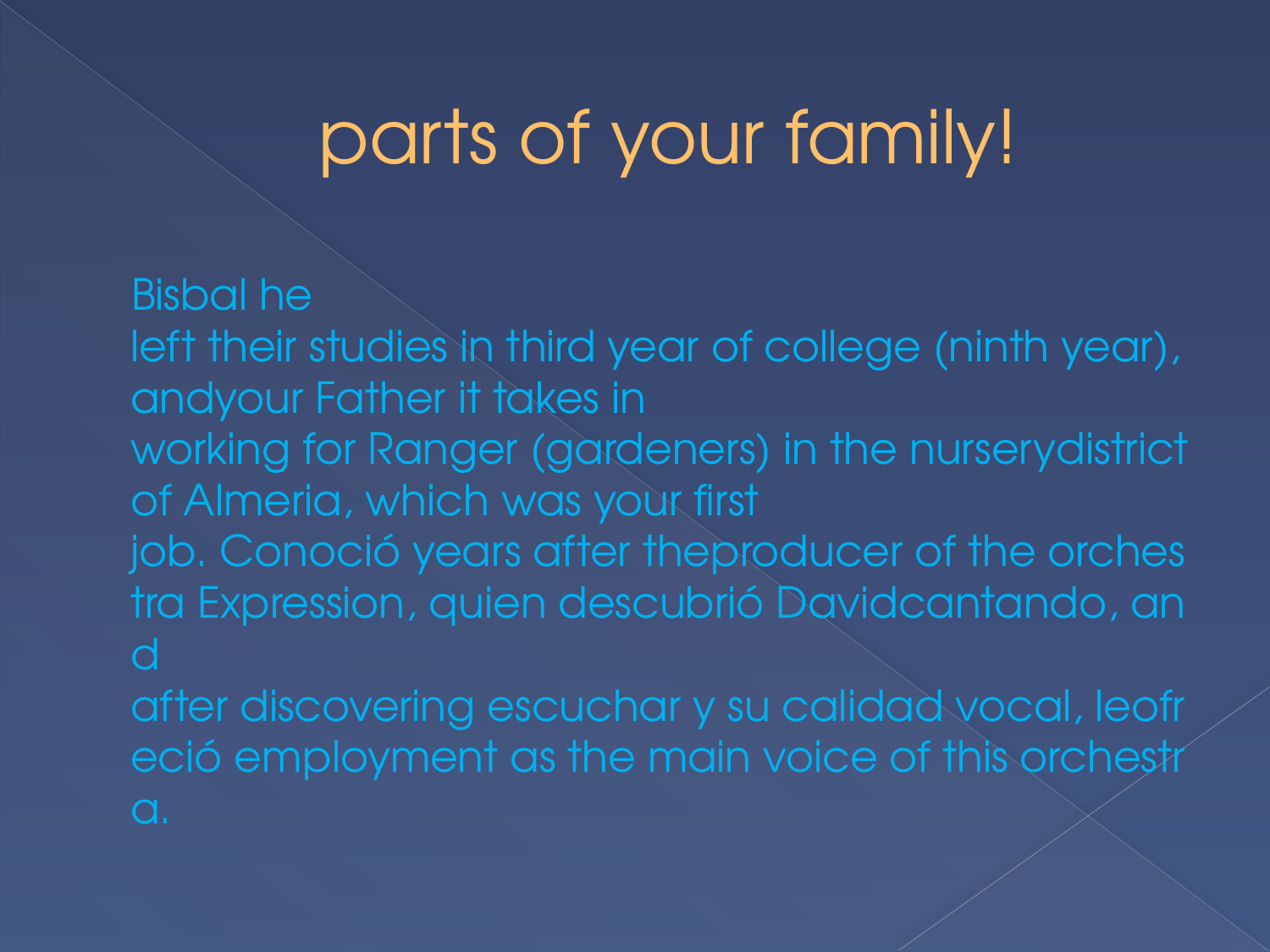

# parts of your family!
    Bisbal he left their studies in third year of college (ninth year), andyour Father it takes in working for Ranger (gardeners) in the nurserydistrict of Almeria, which was your first job. Conoció years after theproducer of the orchestra Expression, quien descubrió Davidcantando, and after discovering escuchar y su calidad vocal, leofreció employment as the main voice of this orchestra.